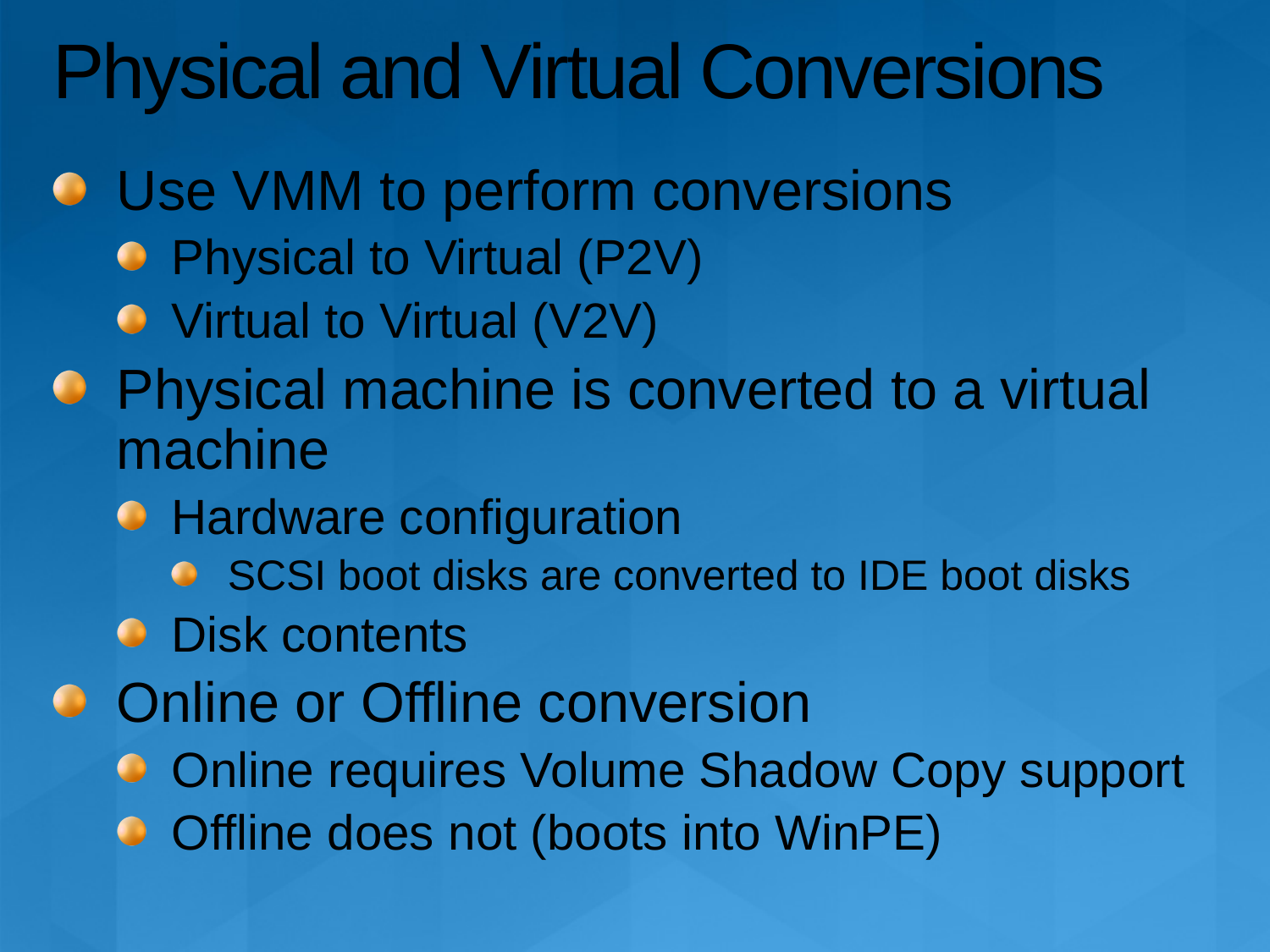

# Physical and Virtual Conversions
Use VMM to perform conversions
Physical to Virtual (P2V)
Virtual to Virtual (V2V)
Physical machine is converted to a virtual machine
Hardware configuration
SCSI boot disks are converted to IDE boot disks
Disk contents
Online or Offline conversion
Online requires Volume Shadow Copy support
Offline does not (boots into WinPE)